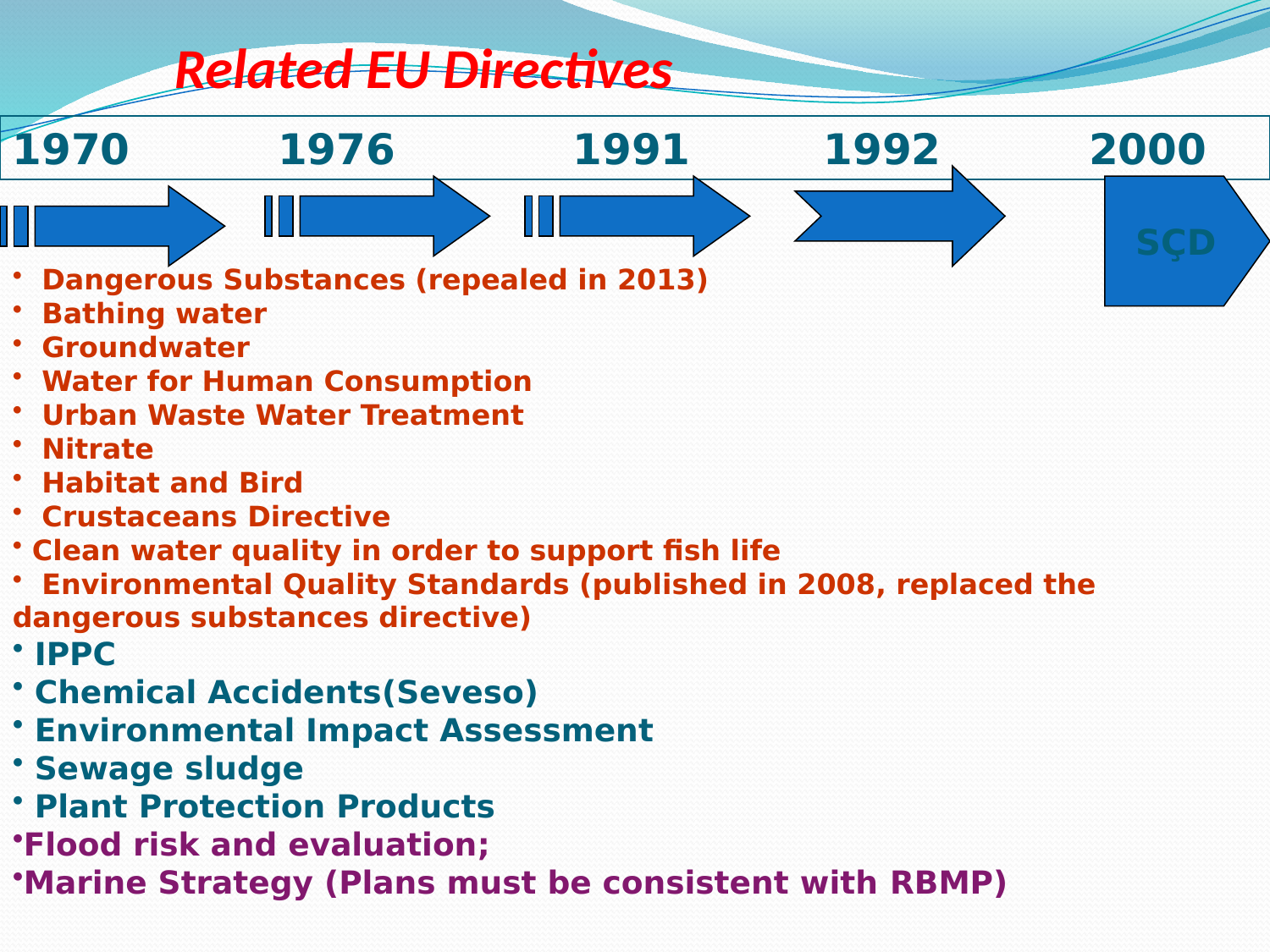

Related EU Directives
1970          1976            1991         1992          2000

SÇD

  Dangerous Substances (repealed in 2013)
  Bathing water
  Groundwater
  Water for Human Consumption
  Urban Waste Water Treatment
  Nitrate
  Habitat and Bird
  Crustaceans Directive
 Clean water quality in order to support fish life
  Environmental Quality Standards (published in 2008, replaced the dangerous substances directive)
 IPPC
 Chemical Accidents(Seveso)
 Environmental Impact Assessment
 Sewage sludge
 Plant Protection Products
Flood risk and evaluation;
Marine Strategy (Plans must be consistent with RBMP)